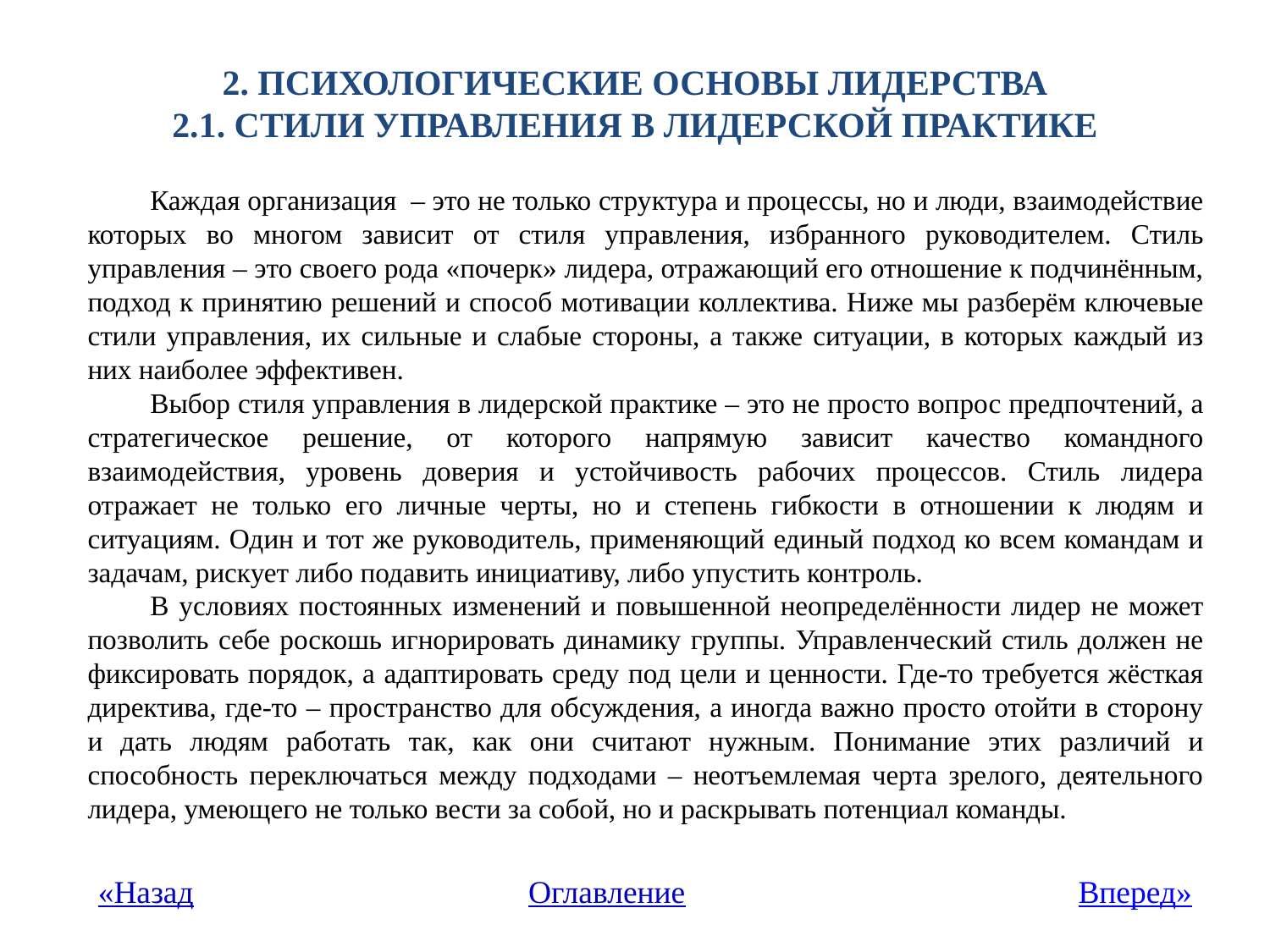

# 2. ПсихологиЧЕСКИЕ ОСНОВЫ ЛИДЕРСТВА 2.1. Стили УПРАВЛЕНИЯ В лидерсКОЙ ПРАКТИКЕ
Каждая организация  – это не только структура и процессы, но и люди, взаимодействие которых во многом зависит от стиля управления, избранного руководителем. Стиль управления – это своего рода «почерк» лидера, отражающий его отношение к подчинённым, подход к принятию решений и способ мотивации коллектива. Ниже мы разберём ключевые стили управления, их сильные и слабые стороны, а также ситуации, в которых каждый из них наиболее эффективен.
Выбор стиля управления в лидерской практике – это не просто вопрос предпочтений, а стратегическое решение, от которого напрямую зависит качество командного взаимодействия, уровень доверия и устойчивость рабочих процессов. Стиль лидера отражает не только его личные черты, но и степень гибкости в отношении к людям и ситуациям. Один и тот же руководитель, применяющий единый подход ко всем командам и задачам, рискует либо подавить инициативу, либо упустить контроль.
В условиях постоянных изменений и повышенной неопределённости лидер не может позволить себе роскошь игнорировать динамику группы. Управленческий стиль должен не фиксировать порядок, а адаптировать среду под цели и ценности. Где-то требуется жёсткая директива, где-то – пространство для обсуждения, а иногда важно просто отойти в сторону и дать людям работать так, как они считают нужным. Понимание этих различий и способность переключаться между подходами – неотъемлемая черта зрелого, деятельного лидера, умеющего не только вести за собой, но и раскрывать потенциал команды.
«Назад
Оглавление
Вперед»